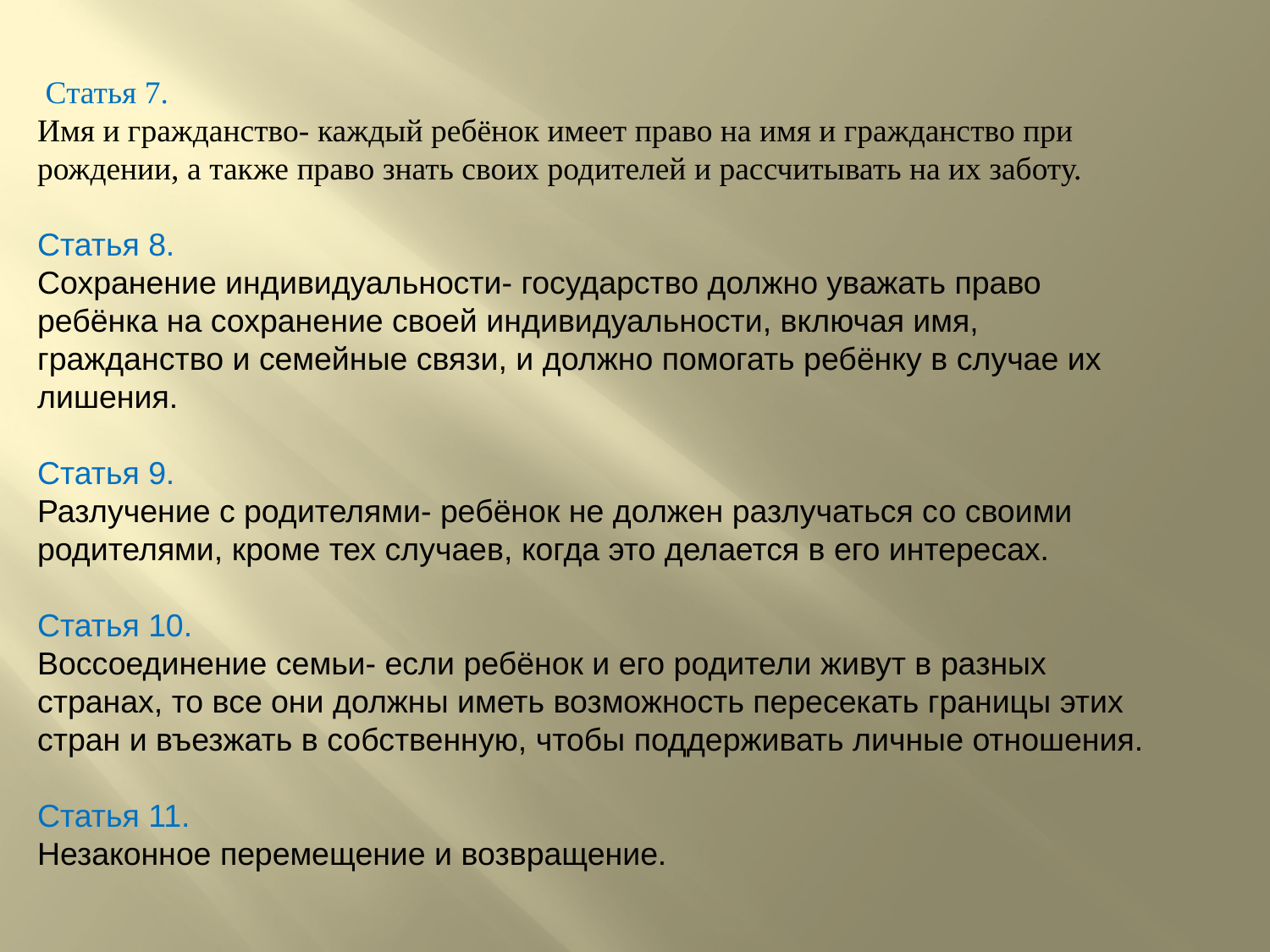

Статья 7.
Имя и гражданство- каждый ребёнок имеет право на имя и гражданство при рождении, а также право знать своих родителей и рассчитывать на их заботу.

Статья 8.
Сохранение индивидуальности- государство должно уважать право ребёнка на сохранение своей индивидуальности, включая имя, гражданство и семейные связи, и должно помогать ребёнку в случае их лишения.

Статья 9.
Разлучение с родителями- ребёнок не должен разлучаться со своими родителями, кроме тех случаев, когда это делается в его интересах.

Статья 10.
Воссоединение семьи- если ребёнок и его родители живут в разных странах, то все они должны иметь возможность пересекать границы этих стран и въезжать в собственную, чтобы поддерживать личные отношения.

Статья 11.
Незаконное перемещение и возвращение.